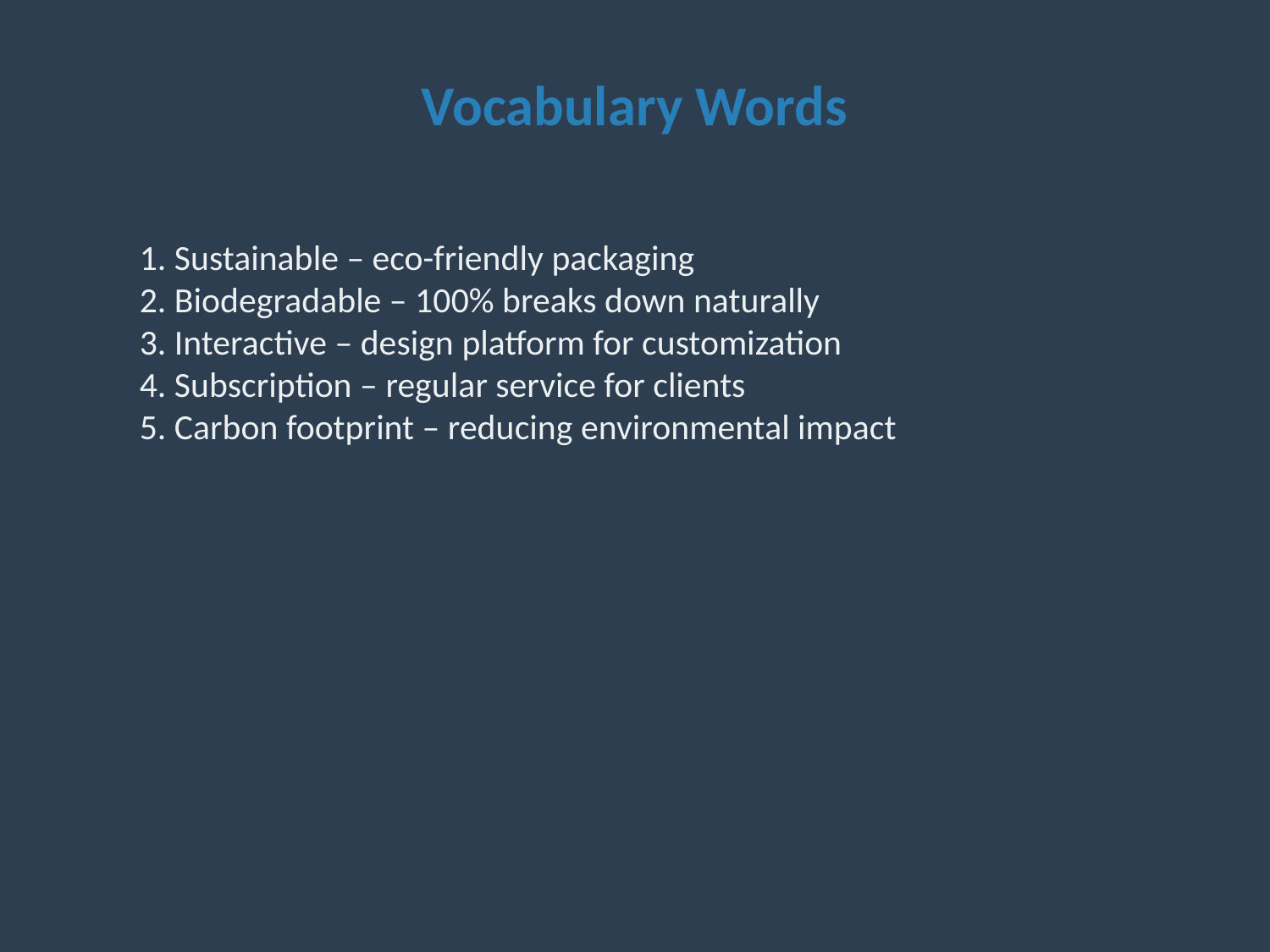

Vocabulary Words

1. Sustainable – eco-friendly packaging
2. Biodegradable – 100% breaks down naturally
3. Interactive – design platform for customization
4. Subscription – regular service for clients
5. Carbon footprint – reducing environmental impact